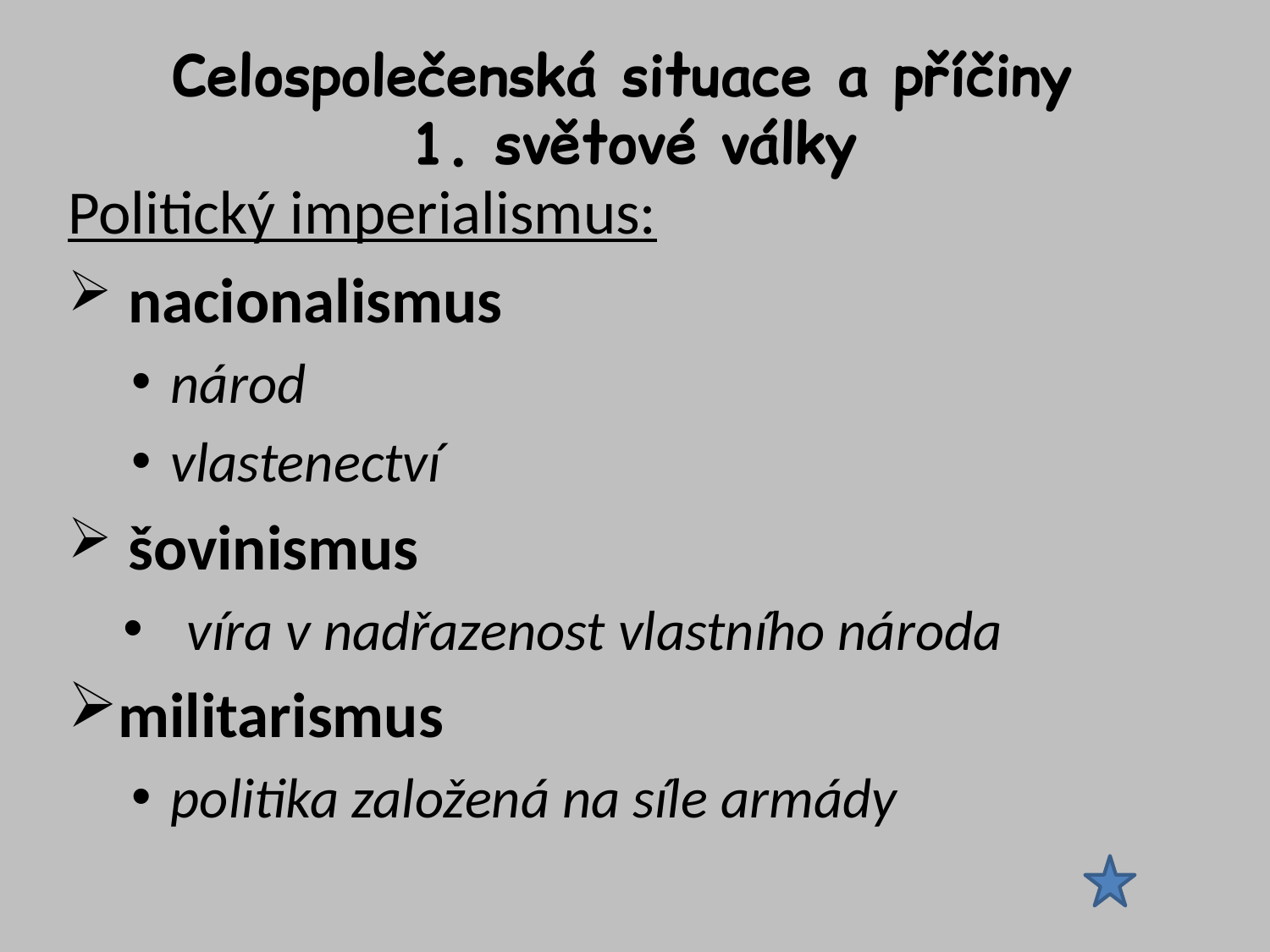

# Celospolečenská situace a příčiny 1. světové války
Politický imperialismus:
 nacionalismus
národ
vlastenectví
 šovinismus
víra v nadřazenost vlastního národa
militarismus
politika založená na síle armády